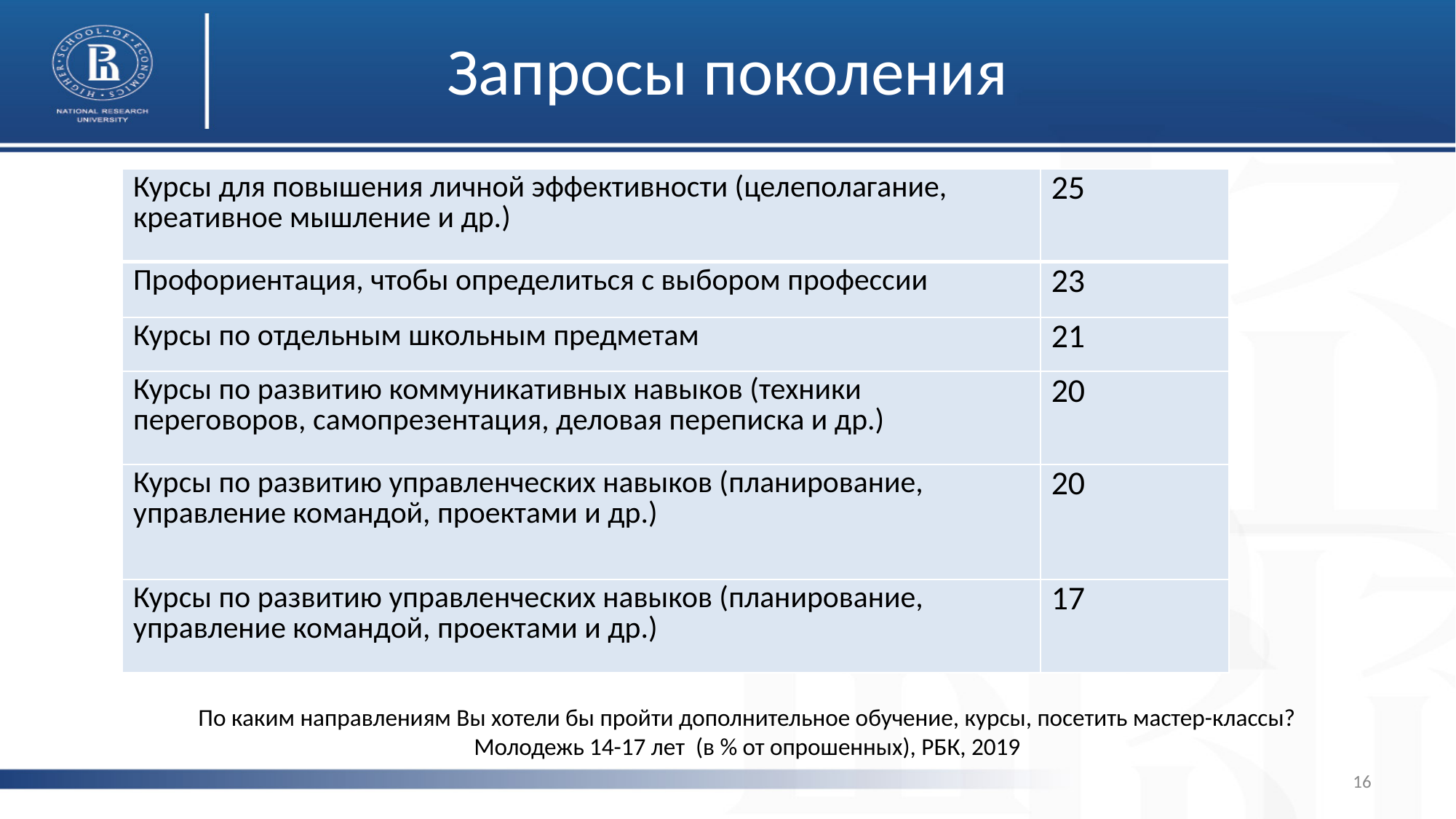

# Запросы поколения
| Курсы для повышения личной эффективности (целеполагание, креативное мышление и др.) | 25 |
| --- | --- |
| Профориентация, чтобы определиться с выбором профессии | 23 |
| Курсы по отдельным школьным предметам | 21 |
| Курсы по развитию коммуникативных навыков (техники переговоров, самопрезентация, деловая переписка и др.) | 20 |
| Курсы по развитию управленческих навыков (планирование, управление командой, проектами и др.) | 20 |
| Курсы по развитию управленческих навыков (планирование, управление командой, проектами и др.) | 17 |

По каким направлениям Вы хотели бы пройти дополнительное обучение, курсы, посетить мастер-классы?
Молодежь 14-17 лет  (в % от опрошенных), РБК, 2019
16